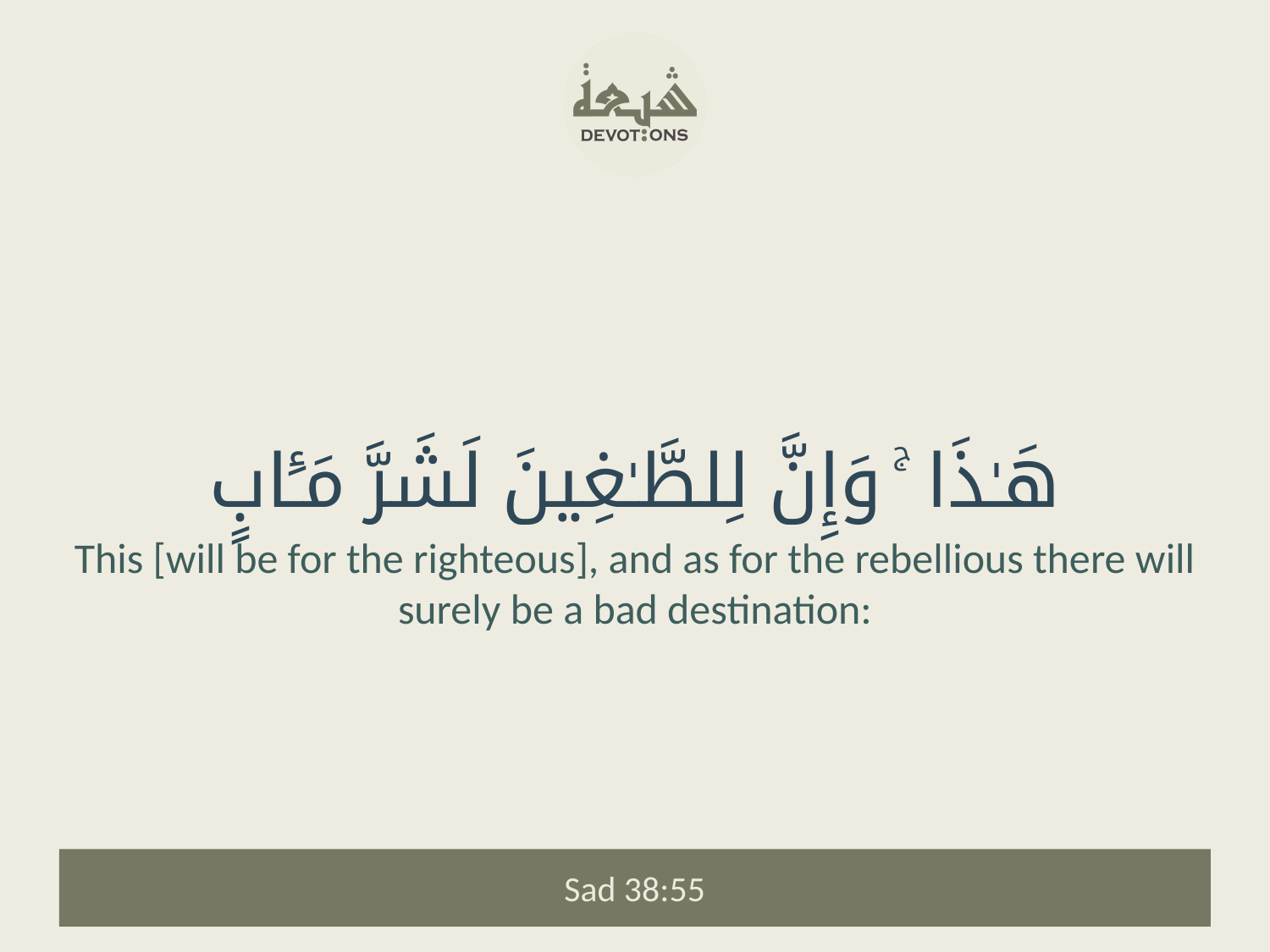

هَـٰذَا ۚ وَإِنَّ لِلطَّـٰغِينَ لَشَرَّ مَـَٔابٍ
This [will be for the righteous], and as for the rebellious there will surely be a bad destination:
Sad 38:55